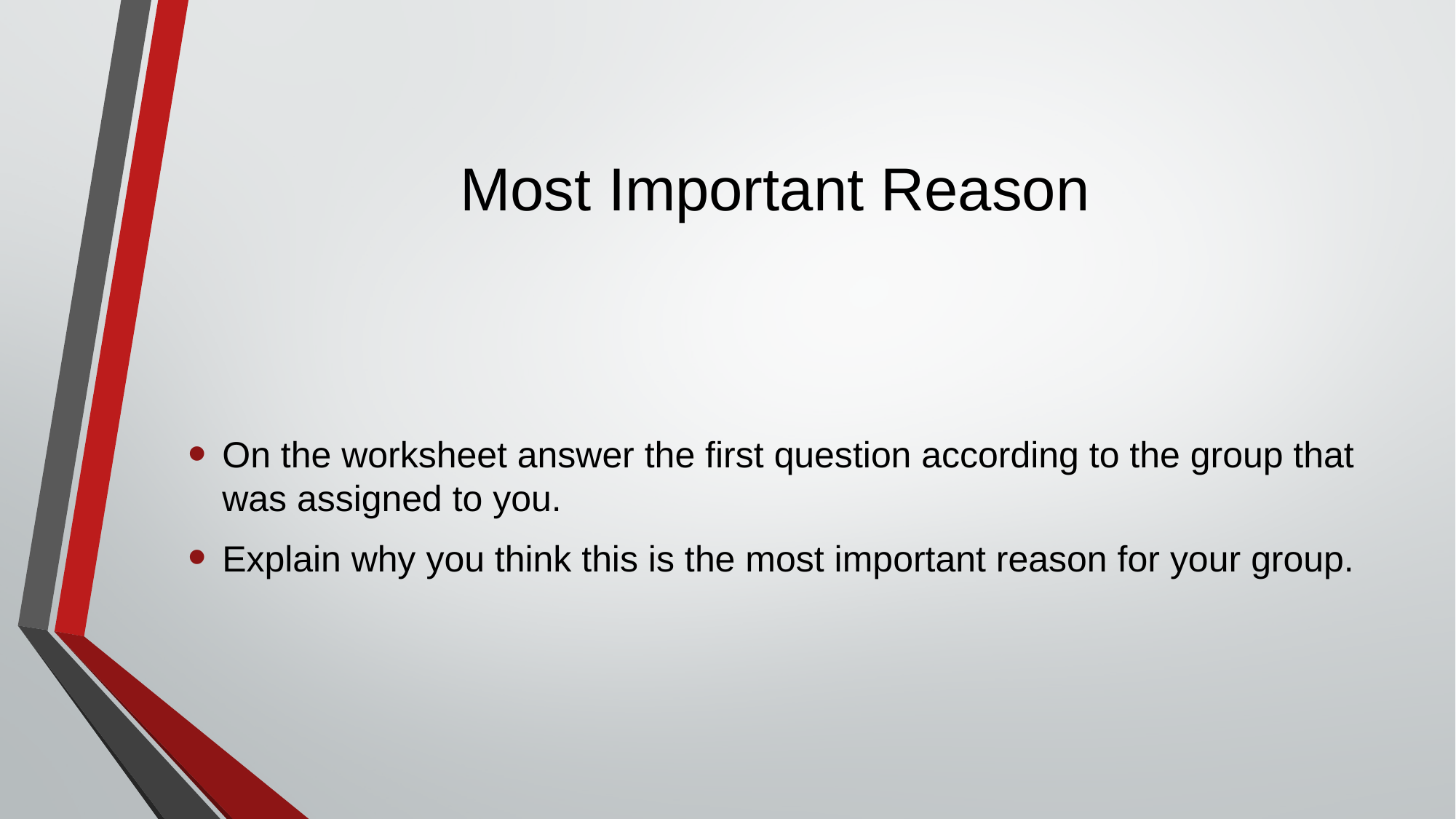

# Most Important Reason
On the worksheet answer the first question according to the group that was assigned to you.
Explain why you think this is the most important reason for your group.